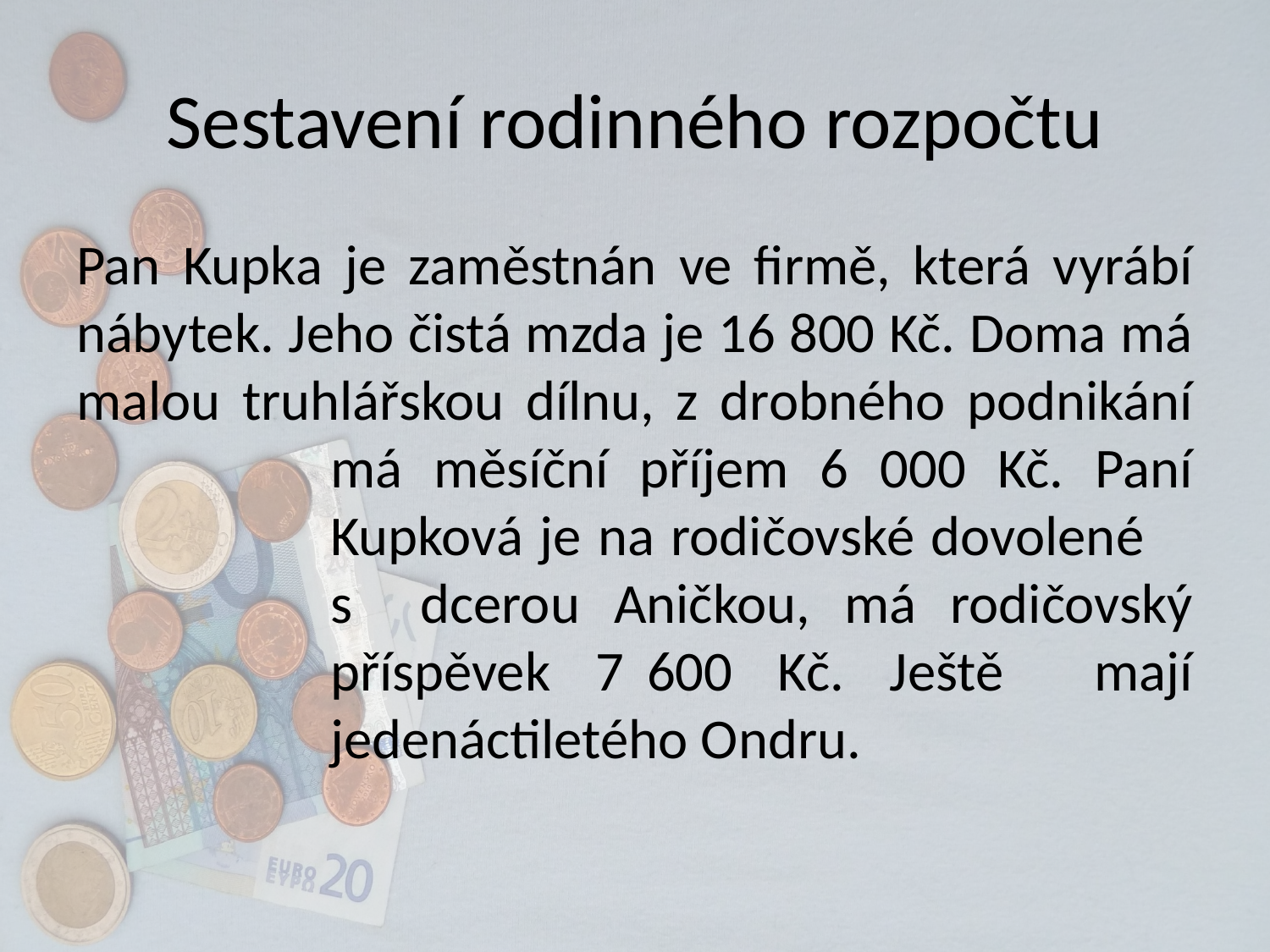

# Sestavení rodinného rozpočtu
Pan Kupka je zaměstnán ve firmě, která vyrábí nábytek. Jeho čistá mzda je 16 800 Kč. Doma má malou truhlářskou dílnu, z drobného podnikání 		má měsíční příjem 6 000 Kč. Paní 		Kupková je na rodičovské dovolené    		s  dcerou Aničkou, má rodičovský 		příspěvek  7 600  Kč.  Ještě    mají 		jedenáctiletého Ondru.